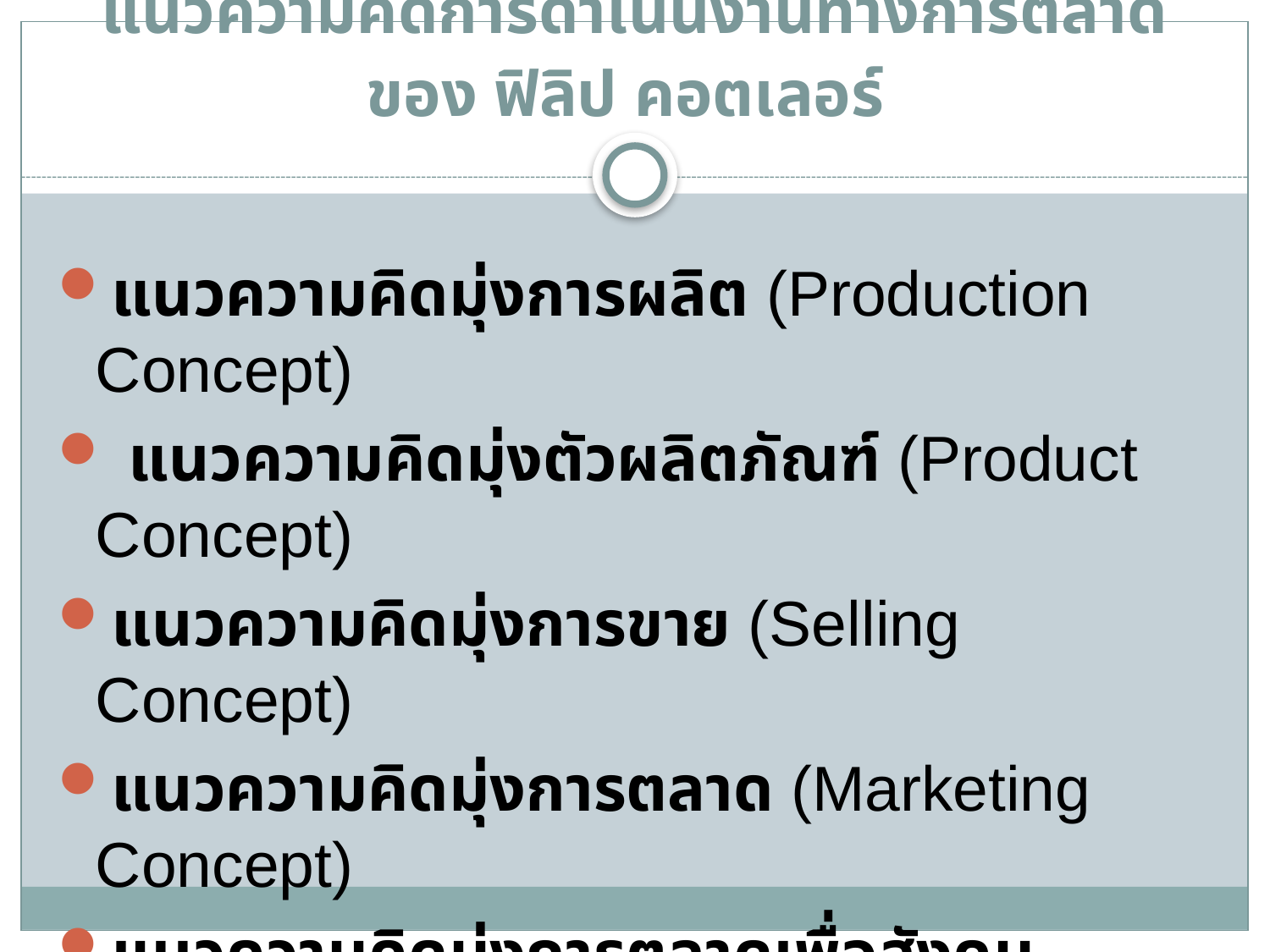

# แนวความคิดการดำเนินงานทางการตลาดของ ฟิลิป คอตเลอร์
แนวความคิดมุ่งการผลิต (Production Concept)
 แนวความคิดมุ่งตัวผลิตภัณฑ์ (Product  Concept)
แนวความคิดมุ่งการขาย (Selling Concept)
แนวความคิดมุ่งการตลาด (Marketing Concept)
แนวความคิดมุ่งการตลาดเพื่อสังคม (Societal Marketing Concept)